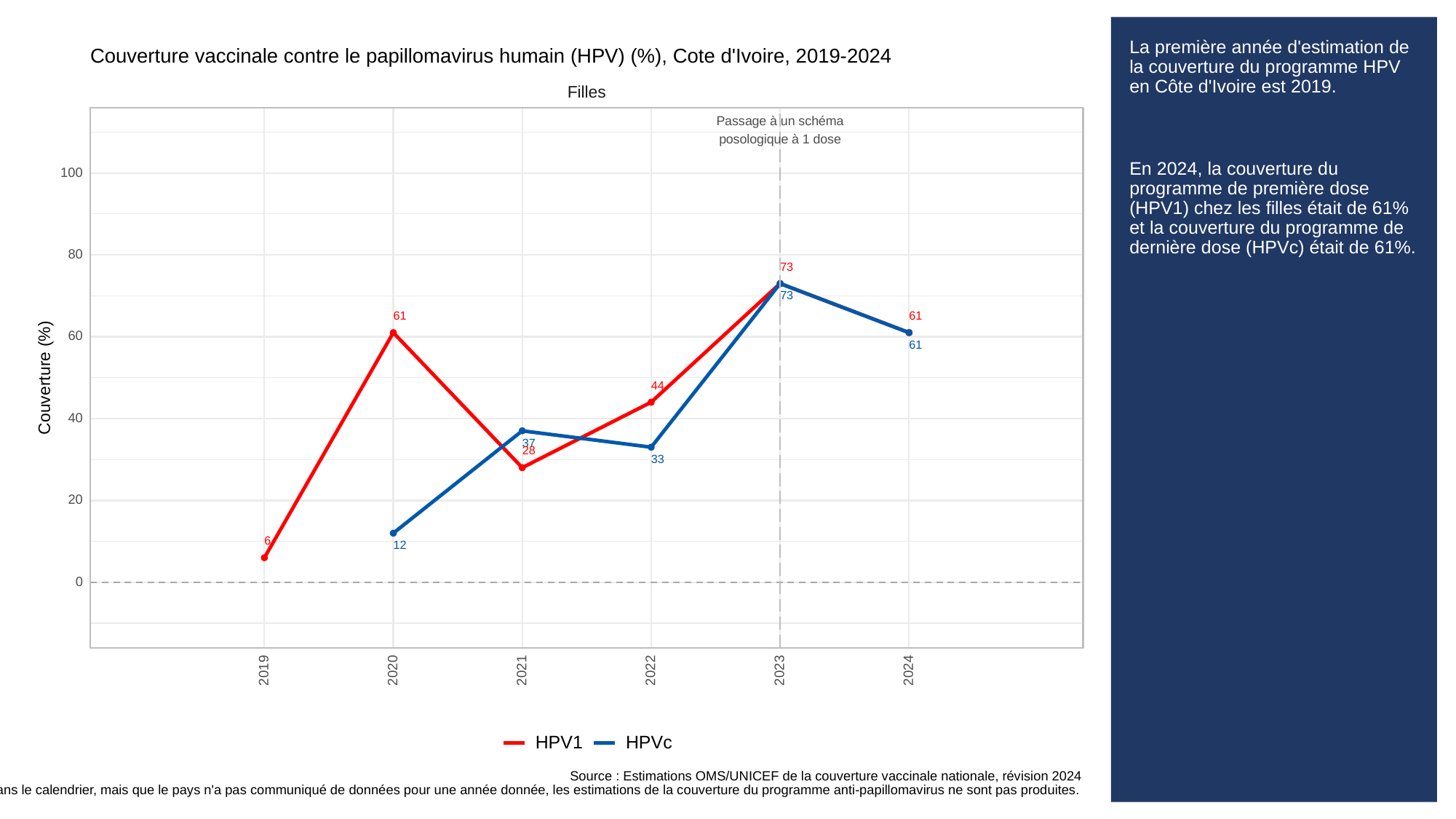

# La première année d'estimation de la couverture du programme HPV en Côte d'Ivoire est 2019.

En 2024, la couverture du programme de première dose (HPV1) chez les filles était de 61% et la couverture du programme de dernière dose (HPVc) était de 61%.

Couverture vaccinale contre le papillomavirus humain (HPV) (%), Cote d'Ivoire, 2019-2024
Filles

Passage à un schéma

posologique à 1 dose
100

80

73

73

61
61

60

61
Couverture (%)

44

40

37

28
33

20

6

12

0

2023
2019
2020
2021
2022
2024
HPVc
HPV1

Source : Estimations OMS/UNICEF de la couverture vaccinale nationale, révision 2024
Pour certains pays, si le vaccin anti-papillomavirus figure dans le calendrier, mais que le pays n'a pas communiqué de données pour une année donnée, les estimations de la couverture du programme anti-papillomavirus ne sont pas produites.